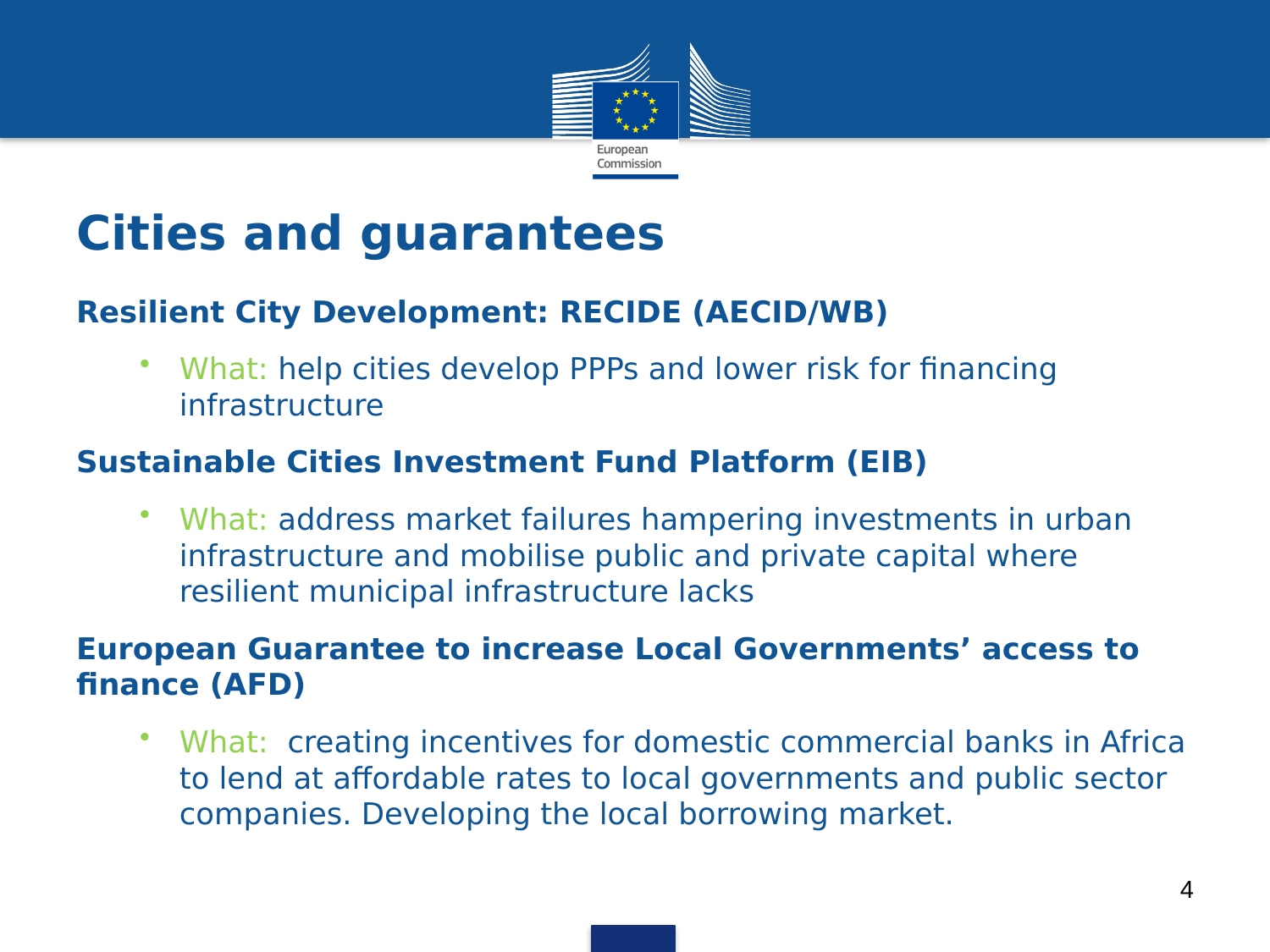

# Cities and guarantees
Resilient City Development: RECIDE (AECID/WB)
What: help cities develop PPPs and lower risk for financing infrastructure
Sustainable Cities Investment Fund Platform (EIB)
What: address market failures hampering investments in urban infrastructure and mobilise public and private capital where resilient municipal infrastructure lacks
European Guarantee to increase Local Governments’ access to finance (AFD)
What:  creating incentives for domestic commercial banks in Africa to lend at affordable rates to local governments and public sector companies. Developing the local borrowing market.

4